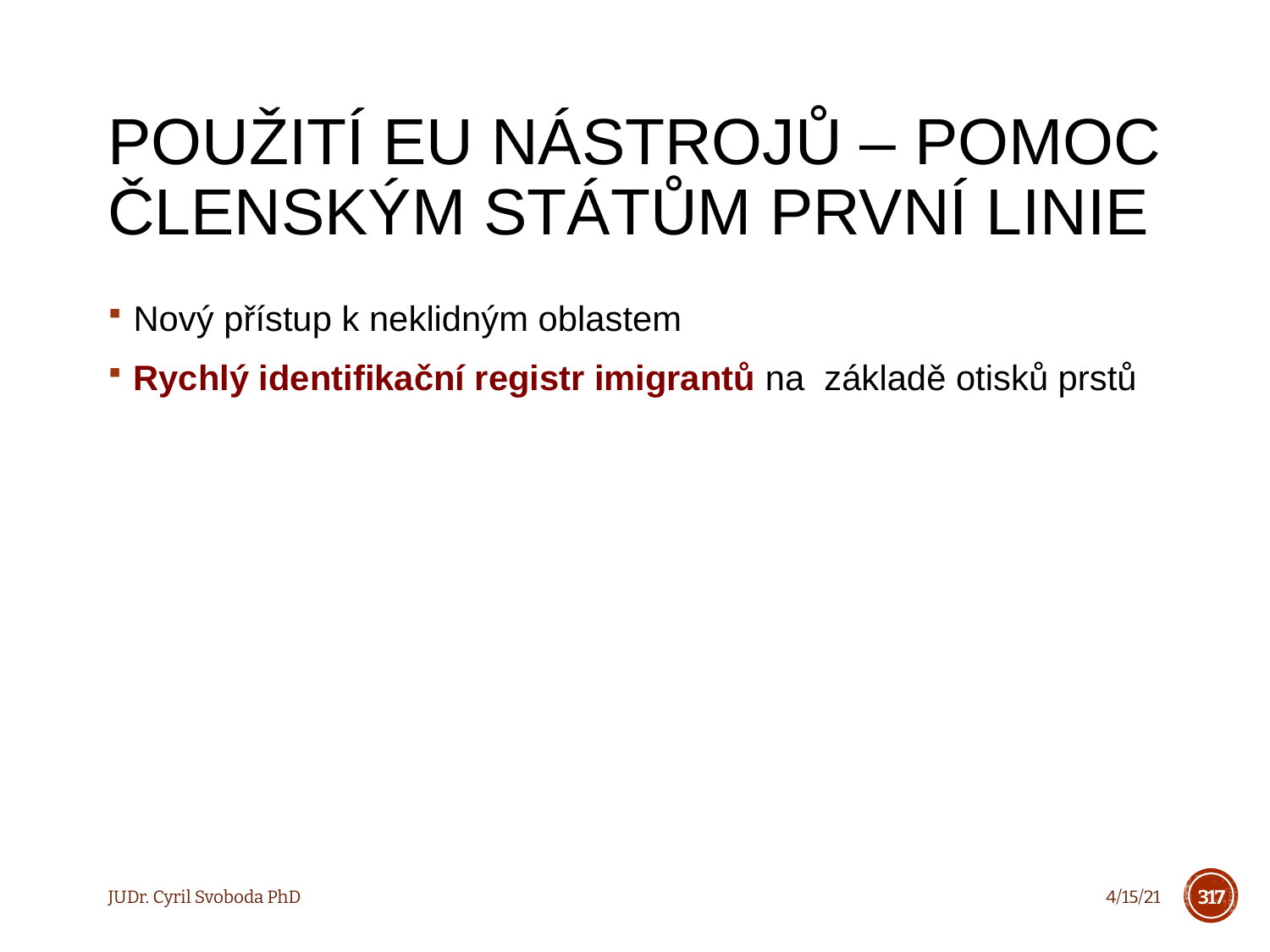

# Použití EU nástrojů – pomoc členským státům první linie
Nový přístup k neklidným oblastem
Rychlý identifikační registr imigrantů na  základě otisků prstů
JUDr. Cyril Svoboda PhD
4/15/21
317